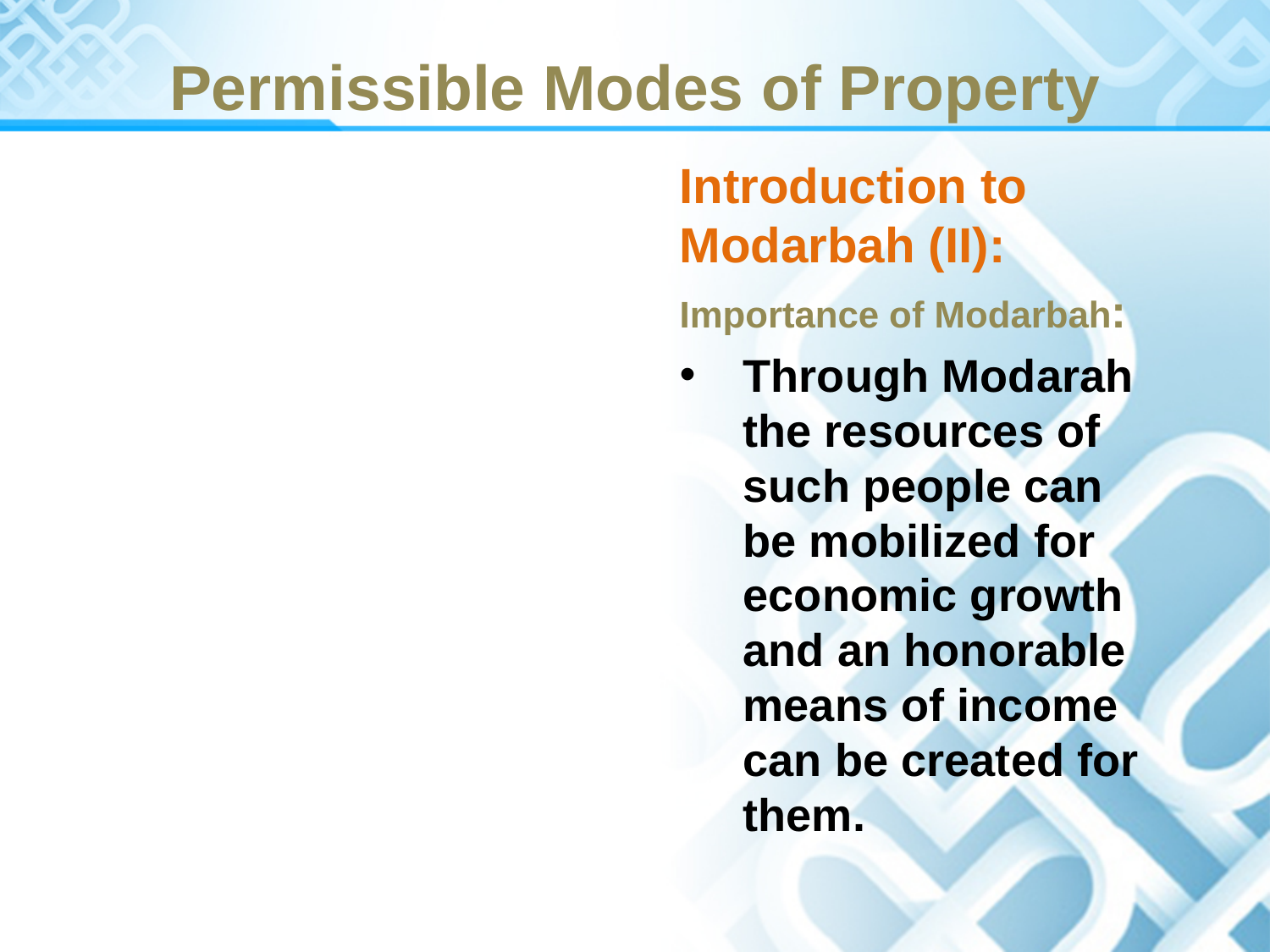

Permissible Modes of Property
Introduction to Modarbah (II):
Importance of Modarbah:
Through Modarah the resources of such people can be mobilized for economic growth and an honorable means of income can be created for them.